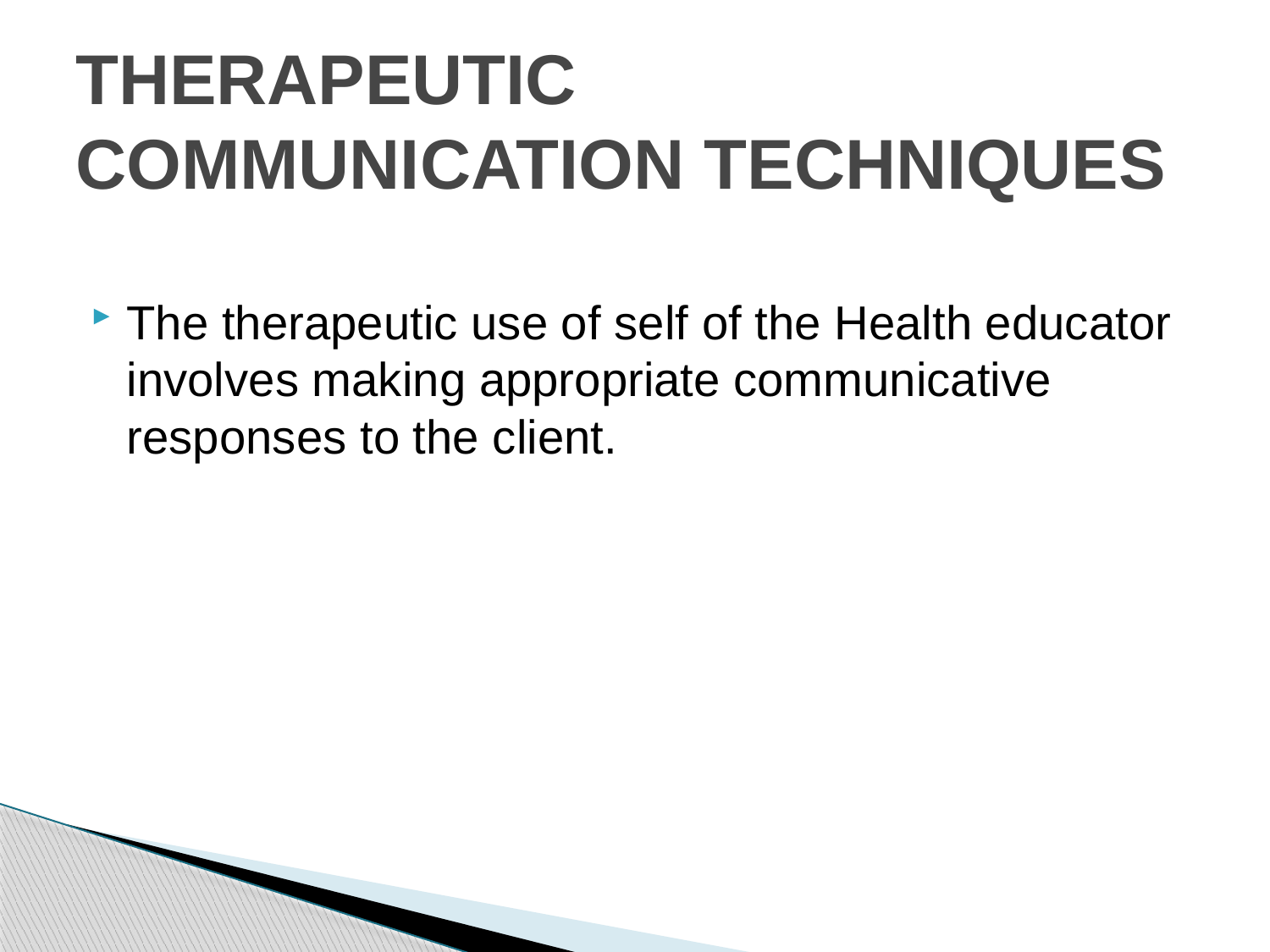

# THERAPEUTIC COMMUNICATION TECHNIQUES
The therapeutic use of self of the Health educator involves making appropriate communicative responses to the client.